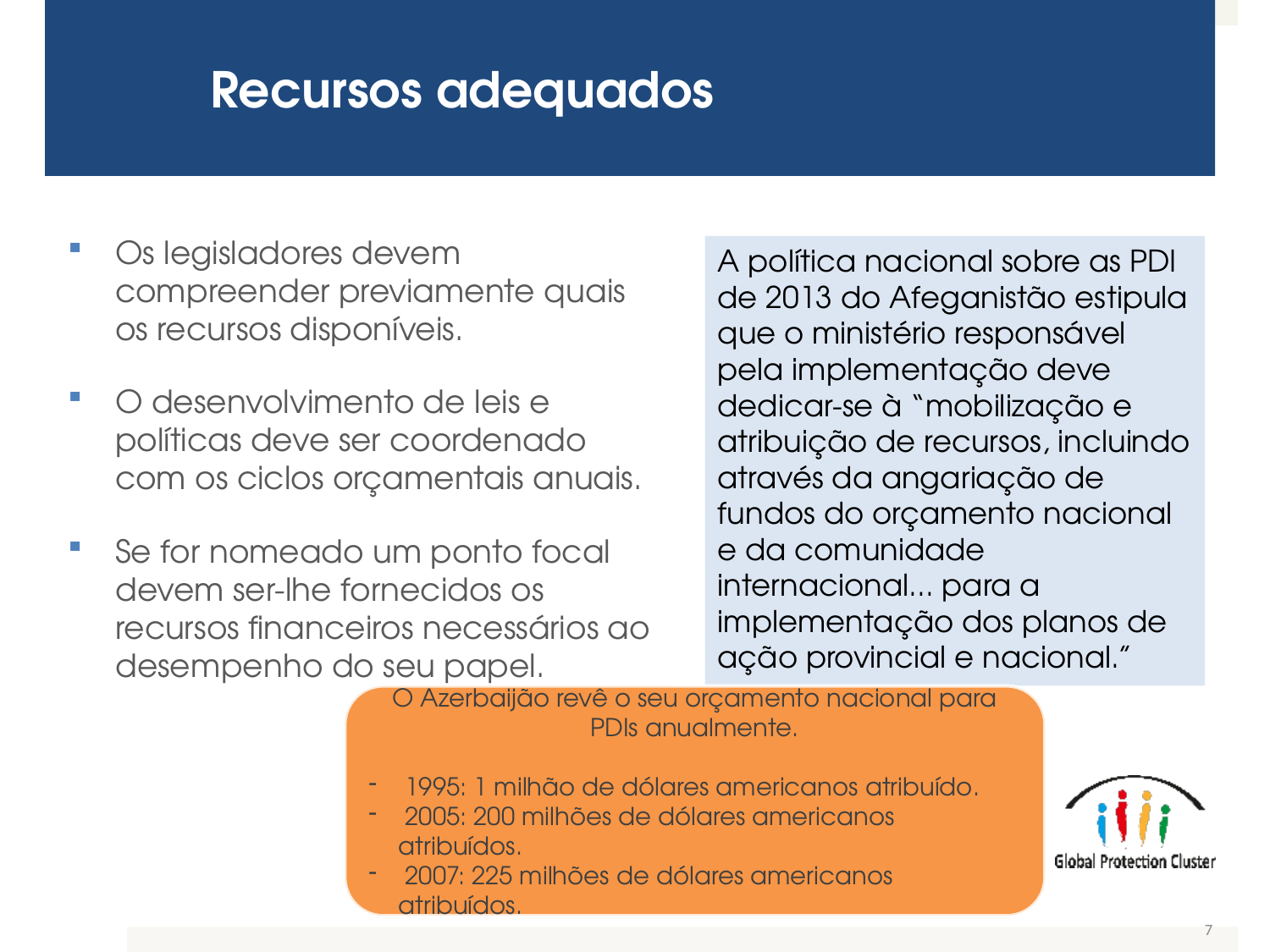

# Recursos adequados
Os legisladores devem compreender previamente quais os recursos disponíveis.
O desenvolvimento de leis e políticas deve ser coordenado com os ciclos orçamentais anuais.
Se for nomeado um ponto focal devem ser-lhe fornecidos os recursos financeiros necessários ao desempenho do seu papel.
A política nacional sobre as PDI de 2013 do Afeganistão estipula que o ministério responsável pela implementação deve dedicar-se à “mobilização e atribuição de recursos, incluindo através da angariação de fundos do orçamento nacional e da comunidade internacional... para a implementação dos planos de ação provincial e nacional.”

O Azerbaijão revê o seu orçamento nacional para PDIs anualmente.

 1995: 1 milhão de dólares americanos atribuído.
 2005: 200 milhões de dólares americanos atribuídos.
 2007: 225 milhões de dólares americanos atribuídos.